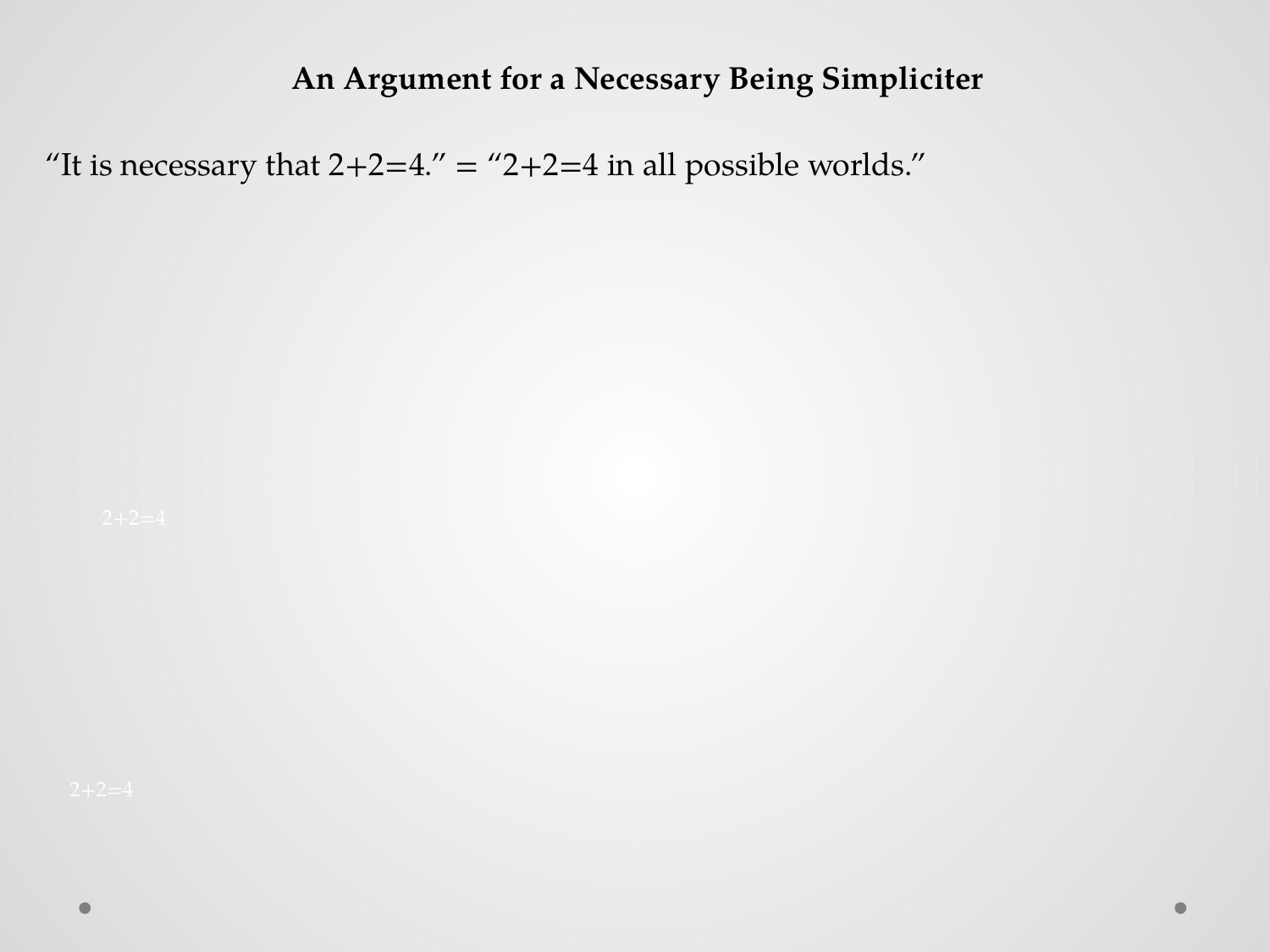

An Argument for a Necessary Being Simpliciter
“It is necessary that 2+2=4.” = “2+2=4 in all possible worlds.”

2+2=4
2+2=4